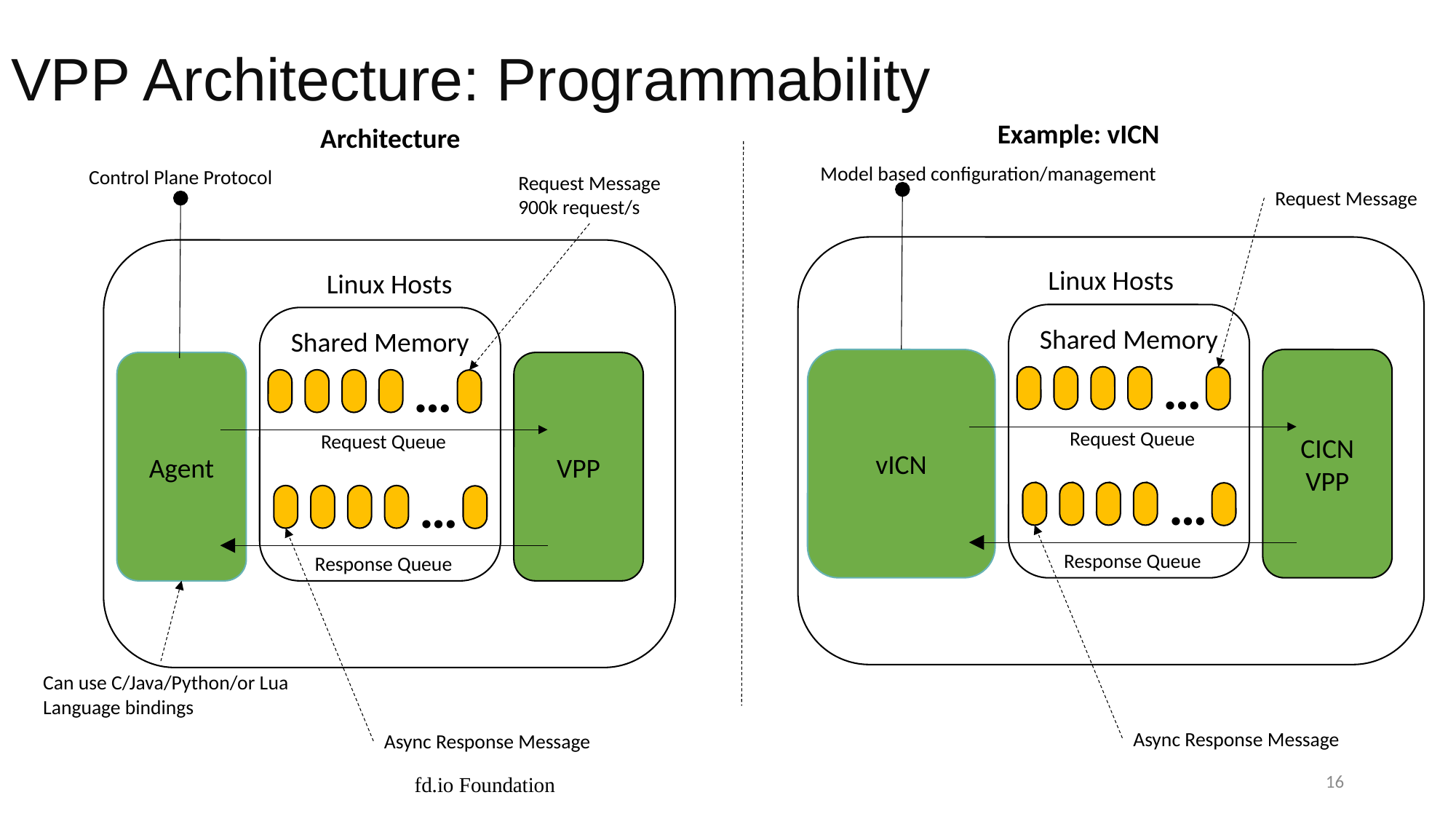

VPP Architecture: Programmability
Example: vICN
Architecture
Model based configuration/management
Control Plane Protocol
Request Message
900k request/s
Request Message
Linux Hosts
Linux Hosts
Shared Memory
Shared Memory
CICN
VPP
vICN
…
VPP
Agent
…

Request Queue
Request Queue
…
…

Response Queue
Response Queue
Can use C/Java/Python/or Lua
Language bindings
Async Response Message
Async Response Message
16
fd.io Foundation